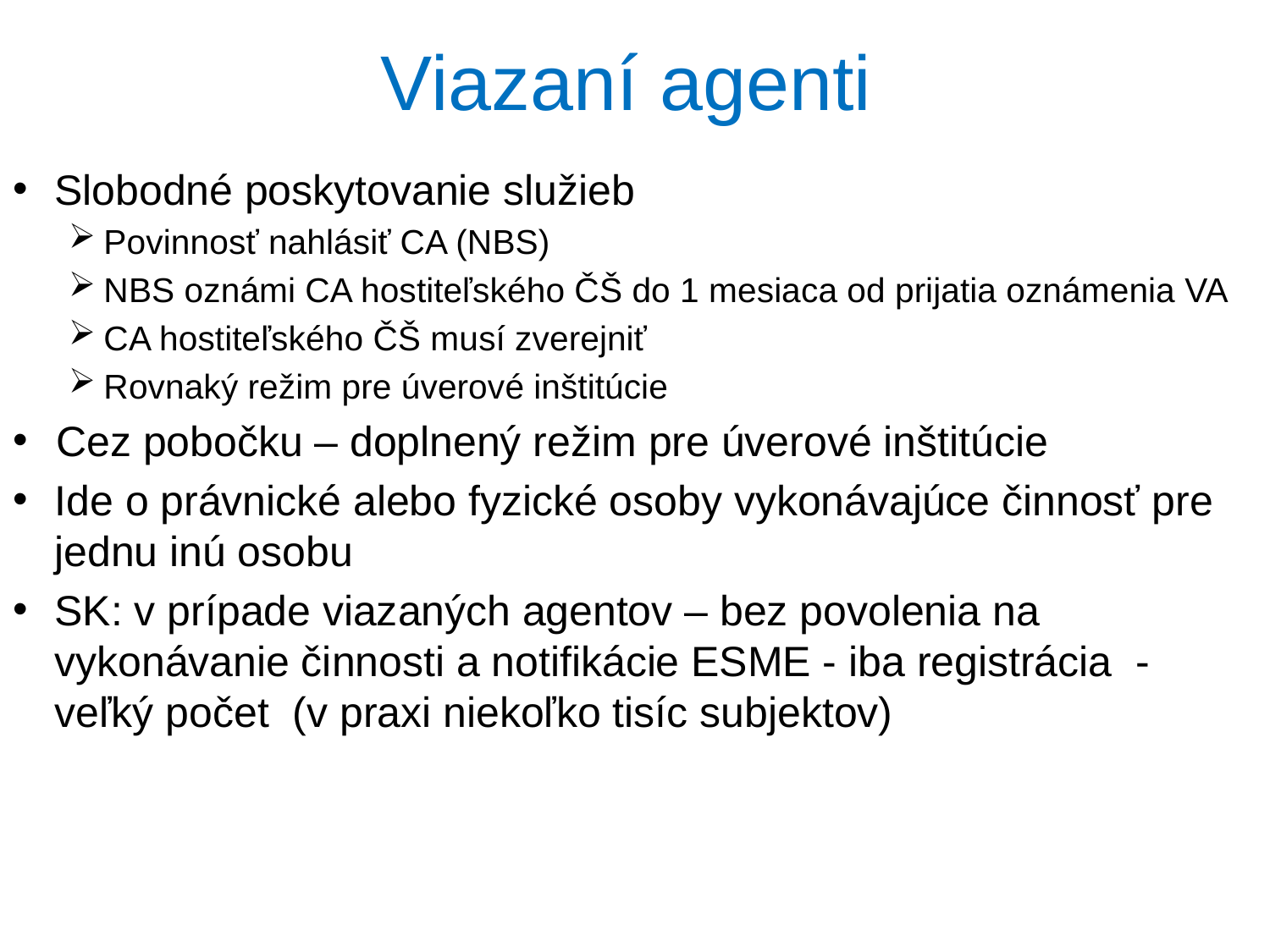

# Viazaní agenti
Slobodné poskytovanie služieb
Povinnosť nahlásiť CA (NBS)
NBS oznámi CA hostiteľského ČŠ do 1 mesiaca od prijatia oznámenia VA
CA hostiteľského ČŠ musí zverejniť
Rovnaký režim pre úverové inštitúcie
Cez pobočku – doplnený režim pre úverové inštitúcie
Ide o právnické alebo fyzické osoby vykonávajúce činnosť pre jednu inú osobu
SK: v prípade viazaných agentov – bez povolenia na vykonávanie činnosti a notifikácie ESME - iba registrácia  -veľký počet  (v praxi niekoľko tisíc subjektov)